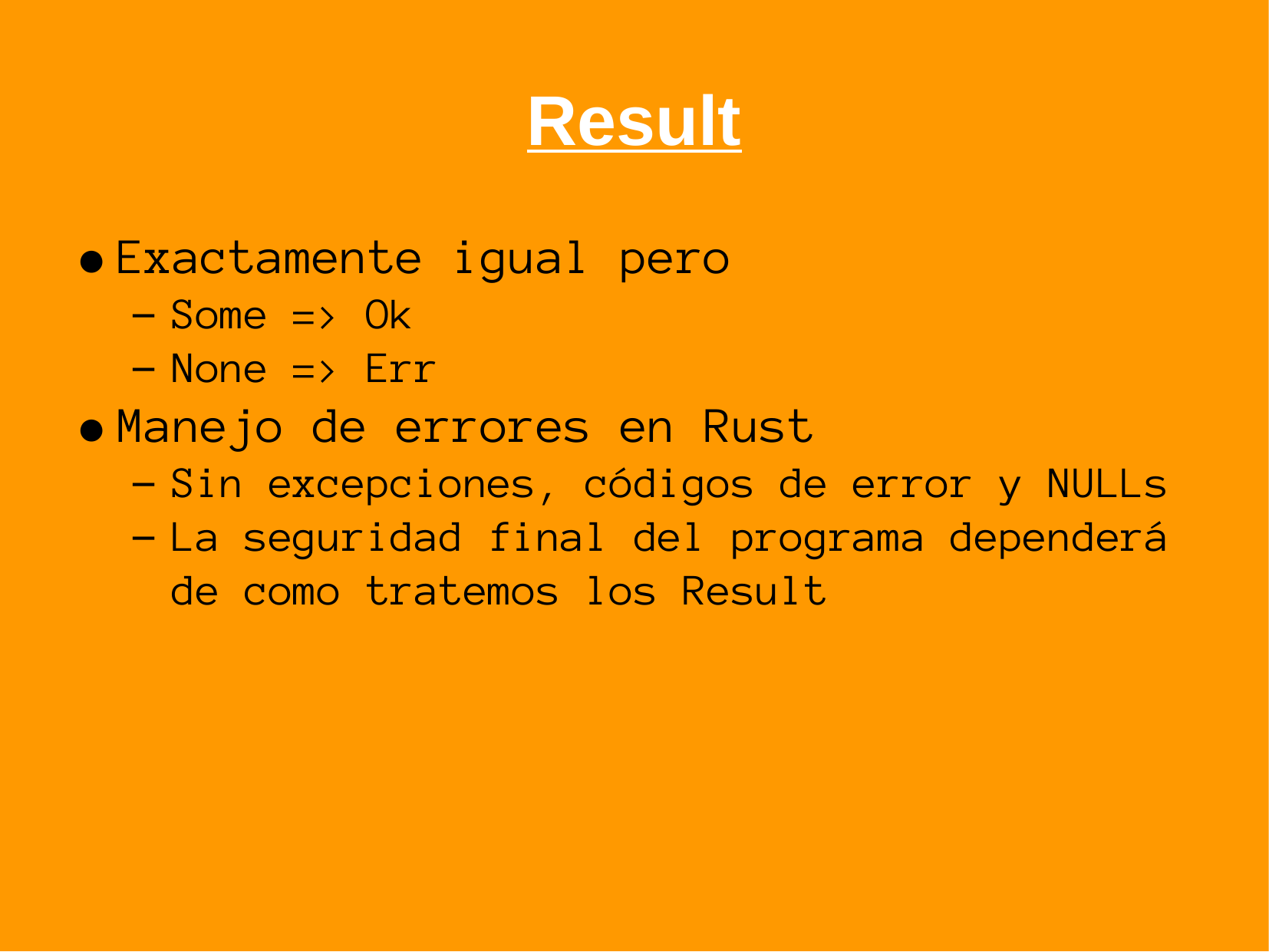

Result
Exactamente igual pero
Some => Ok
None => Err
Manejo de errores en Rust
Sin excepciones, códigos de error y NULLs
La seguridad final del programa dependerá de como tratemos los Result